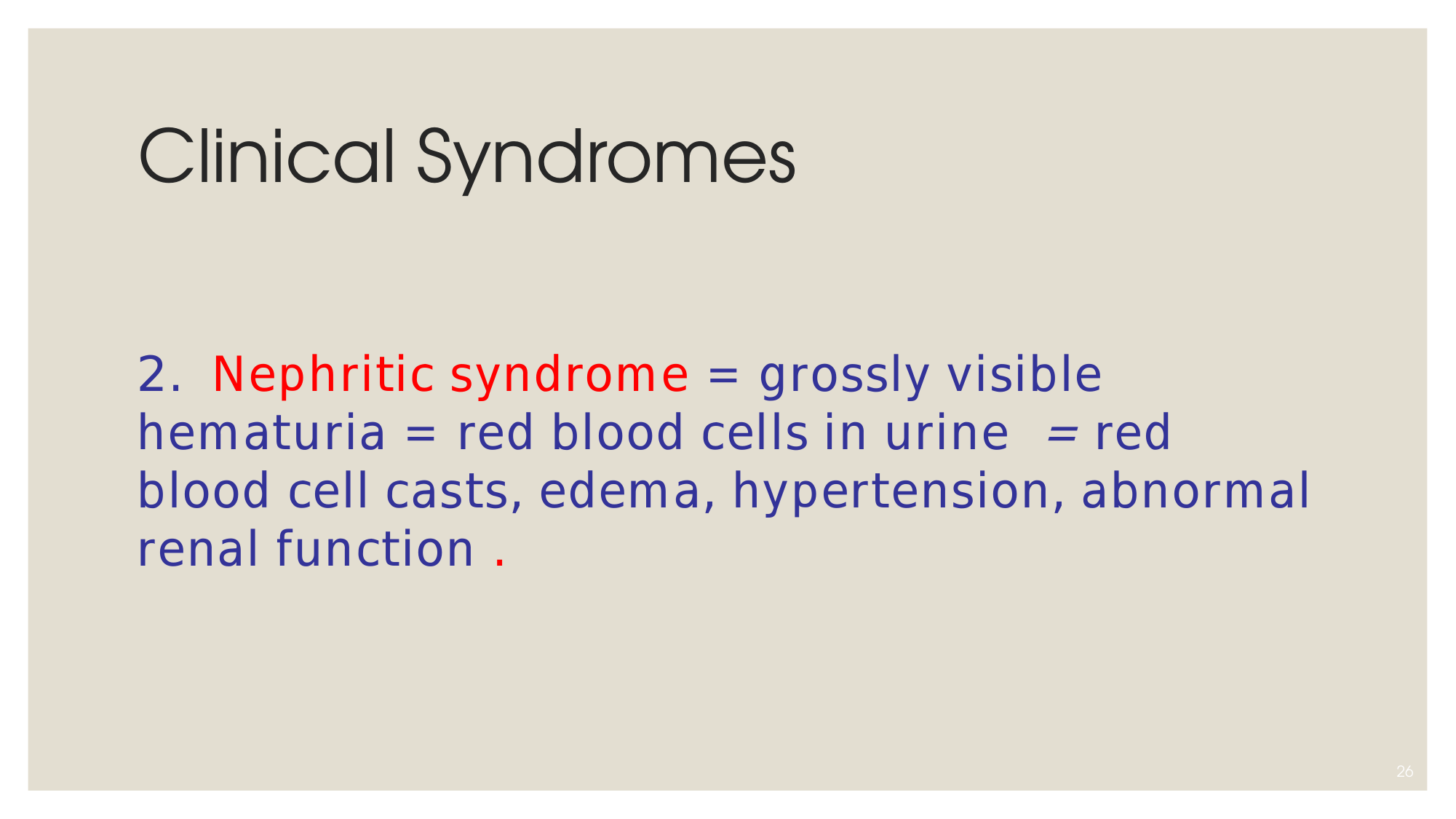

# Clinical Syndromes

2.  Nephritic syndrome = grossly visible hematuria = red blood cells in urine  = red blood cell casts, edema, hypertension, abnormal renal function .
26